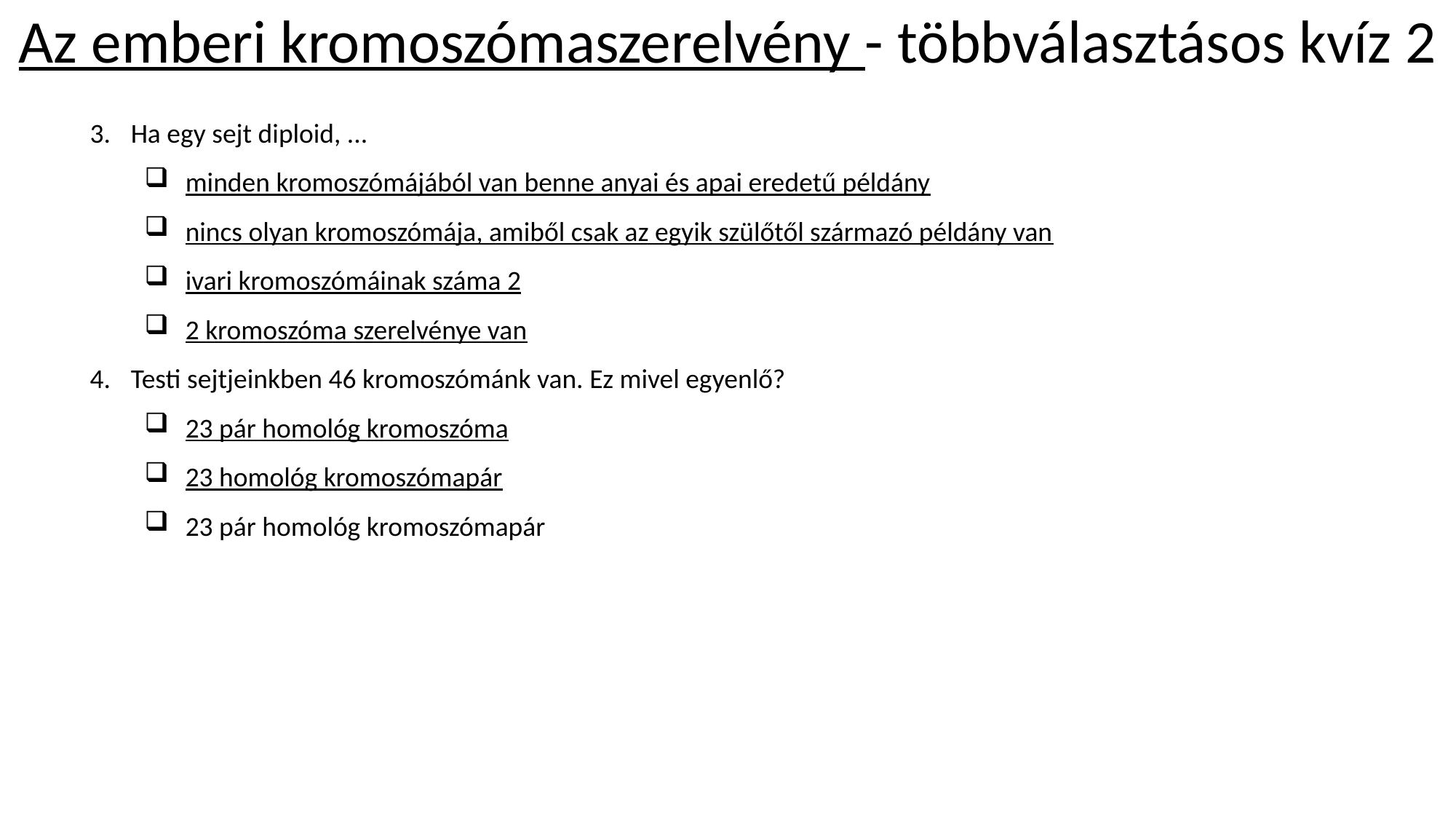

Az emberi kromoszómaszerelvény - többválasztásos kvíz 2
Ha egy sejt diploid, ...
minden kromoszómájából van benne anyai és apai eredetű példány
nincs olyan kromoszómája, amiből csak az egyik szülőtől származó példány van
ivari kromoszómáinak száma 2
2 kromoszóma szerelvénye van
Testi sejtjeinkben 46 kromoszómánk van. Ez mivel egyenlő?
23 pár homológ kromoszóma
23 homológ kromoszómapár
23 pár homológ kromoszómapár